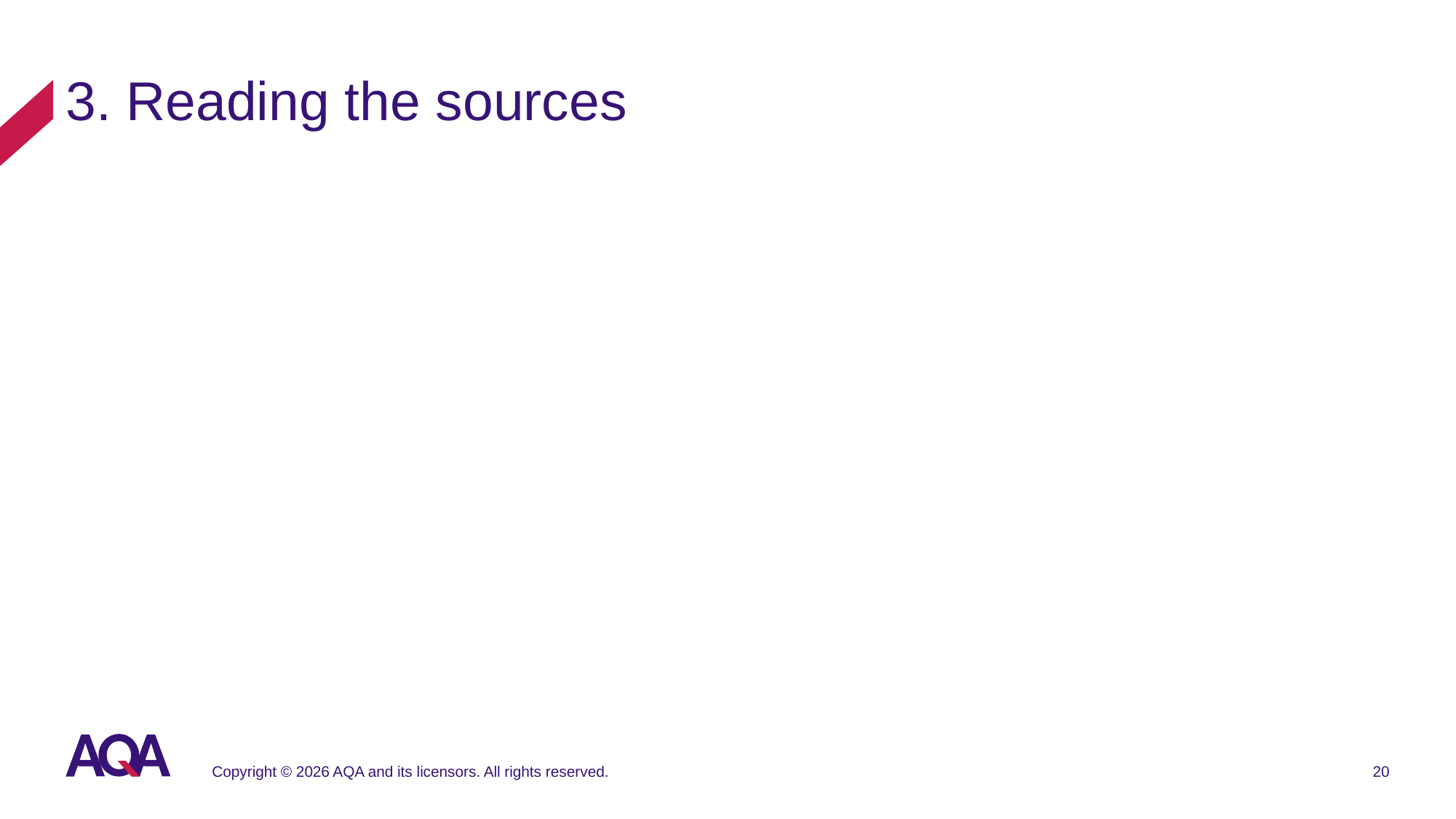

# 3. Reading the sources

Copyright © 2026 AQA and its licensors. All rights reserved.
20